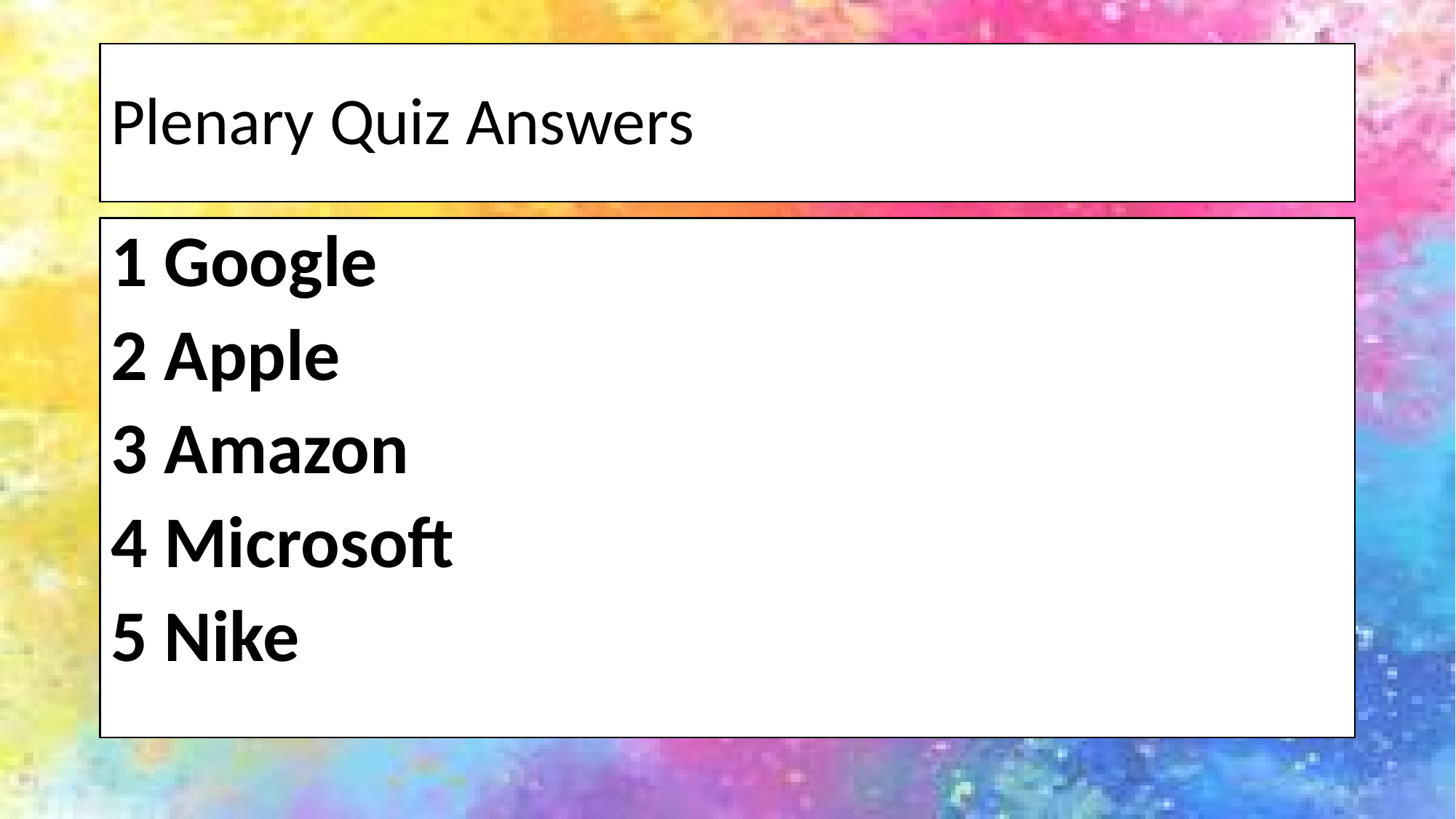

# Plenary Quiz Answers
1 Google
2 Apple
3 Amazon
4 Microsoft
5 Nike